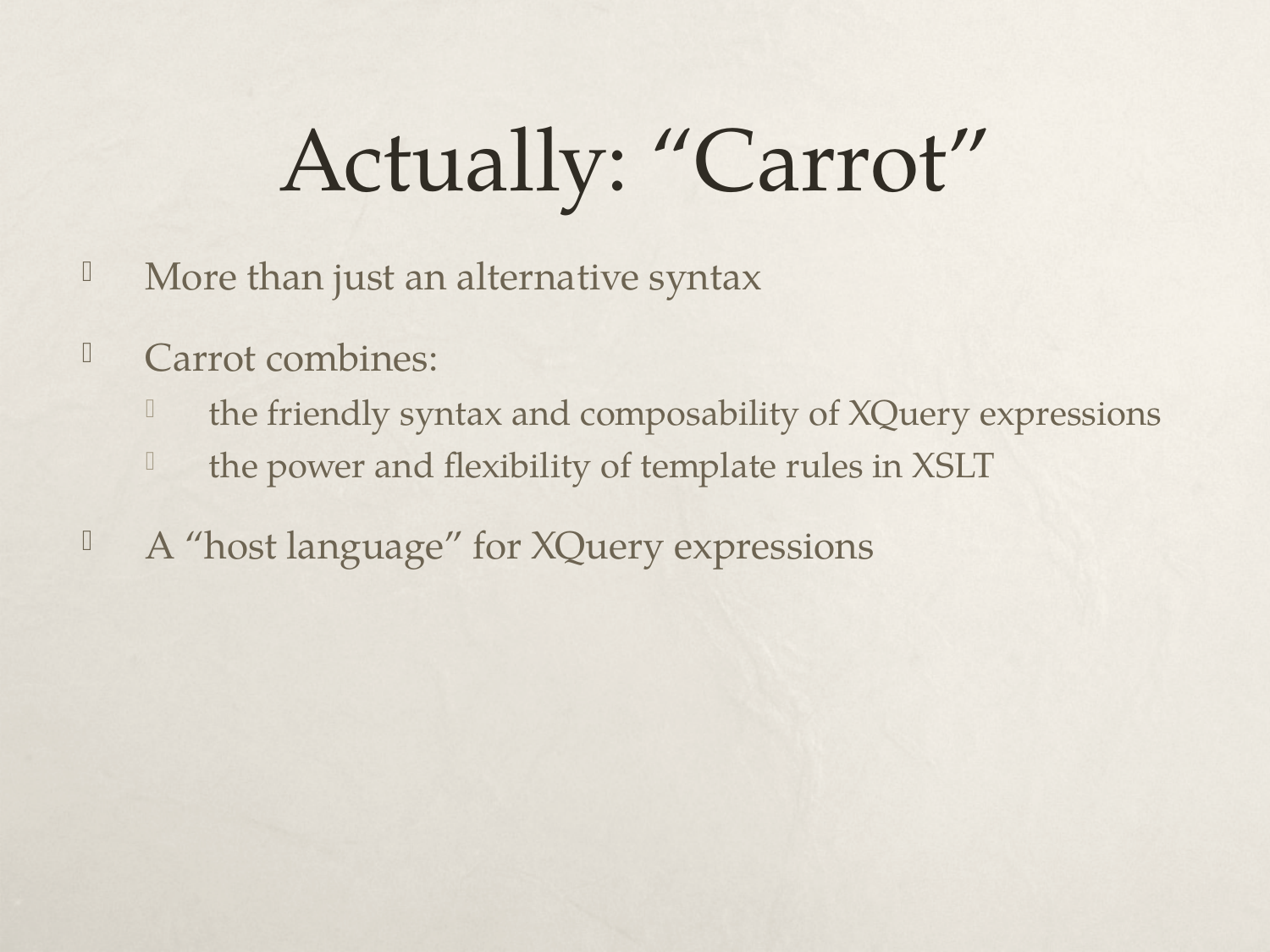

# Actually: “Carrot”
More than just an alternative syntax
Carrot combines:
the friendly syntax and composability of XQuery expressions
the power and flexibility of template rules in XSLT
A “host language” for XQuery expressions